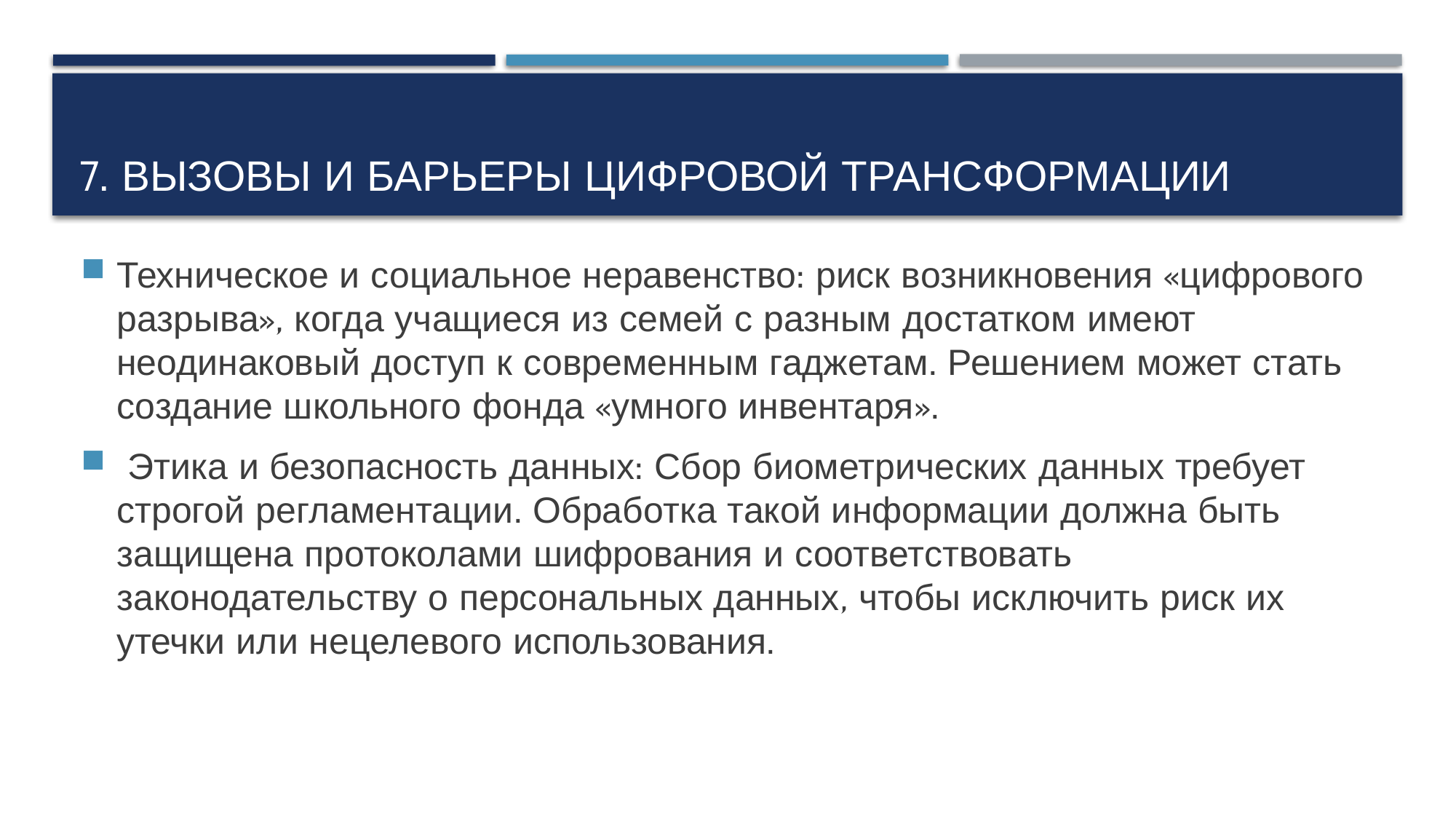

# 7. Вызовы и барьеры цифровой трансформации
Техническое и социальное неравенство: риск возникновения «цифрового разрыва», когда учащиеся из семей с разным достатком имеют неодинаковый доступ к современным гаджетам. Решением может стать создание школьного фонда «умного инвентаря».
 Этика и безопасность данных: Сбор биометрических данных требует строгой регламентации. Обработка такой информации должна быть защищена протоколами шифрования и соответствовать законодательству о персональных данных, чтобы исключить риск их утечки или нецелевого использования.